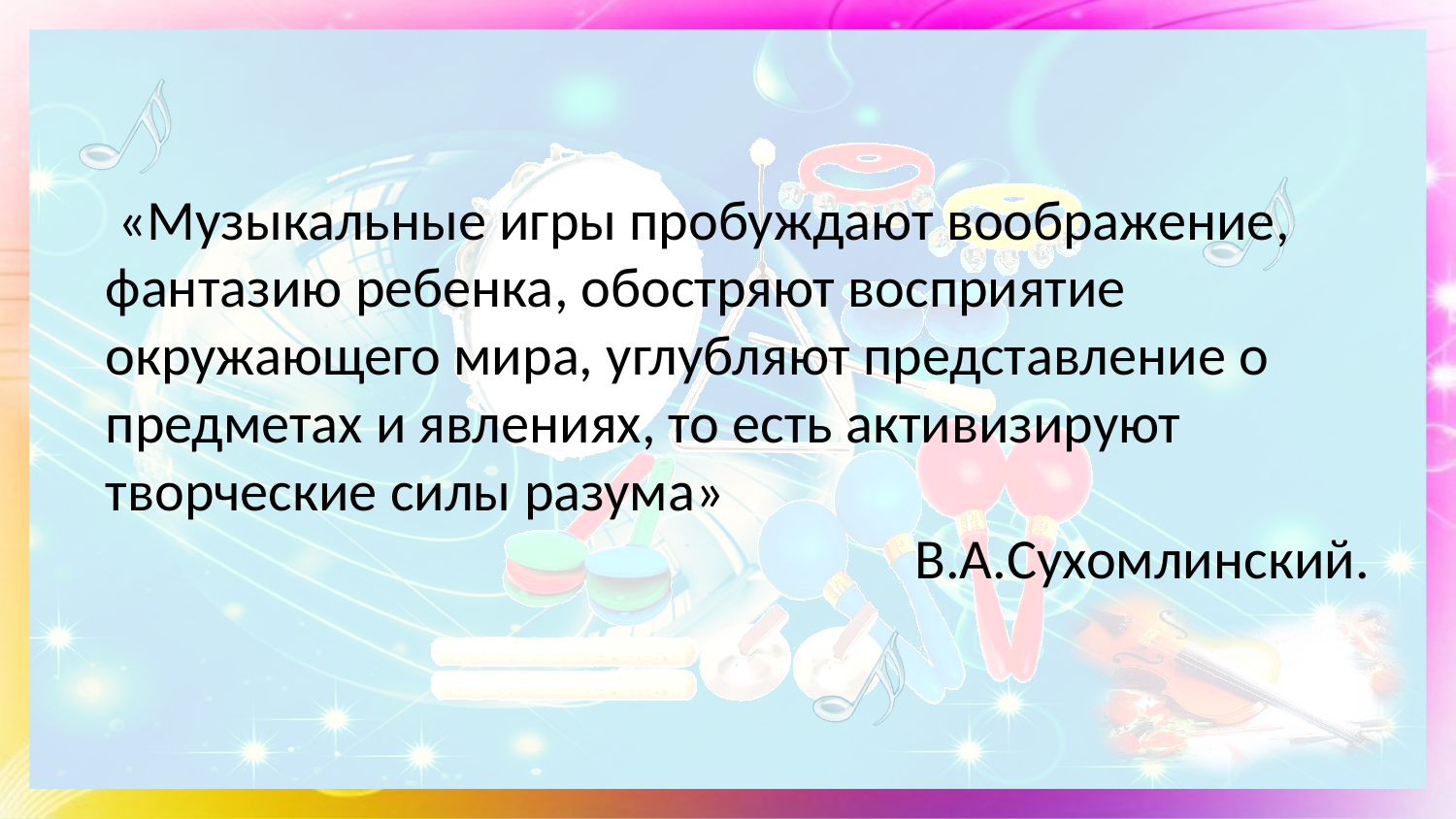

# «Музыкальные игры пробуждают воображение, фантазию ребенка, обостряют восприятие окружающего мира, углубляют представление о предметах и явлениях, то есть активизируют творческие силы разума» В.А.Сухомлинский.